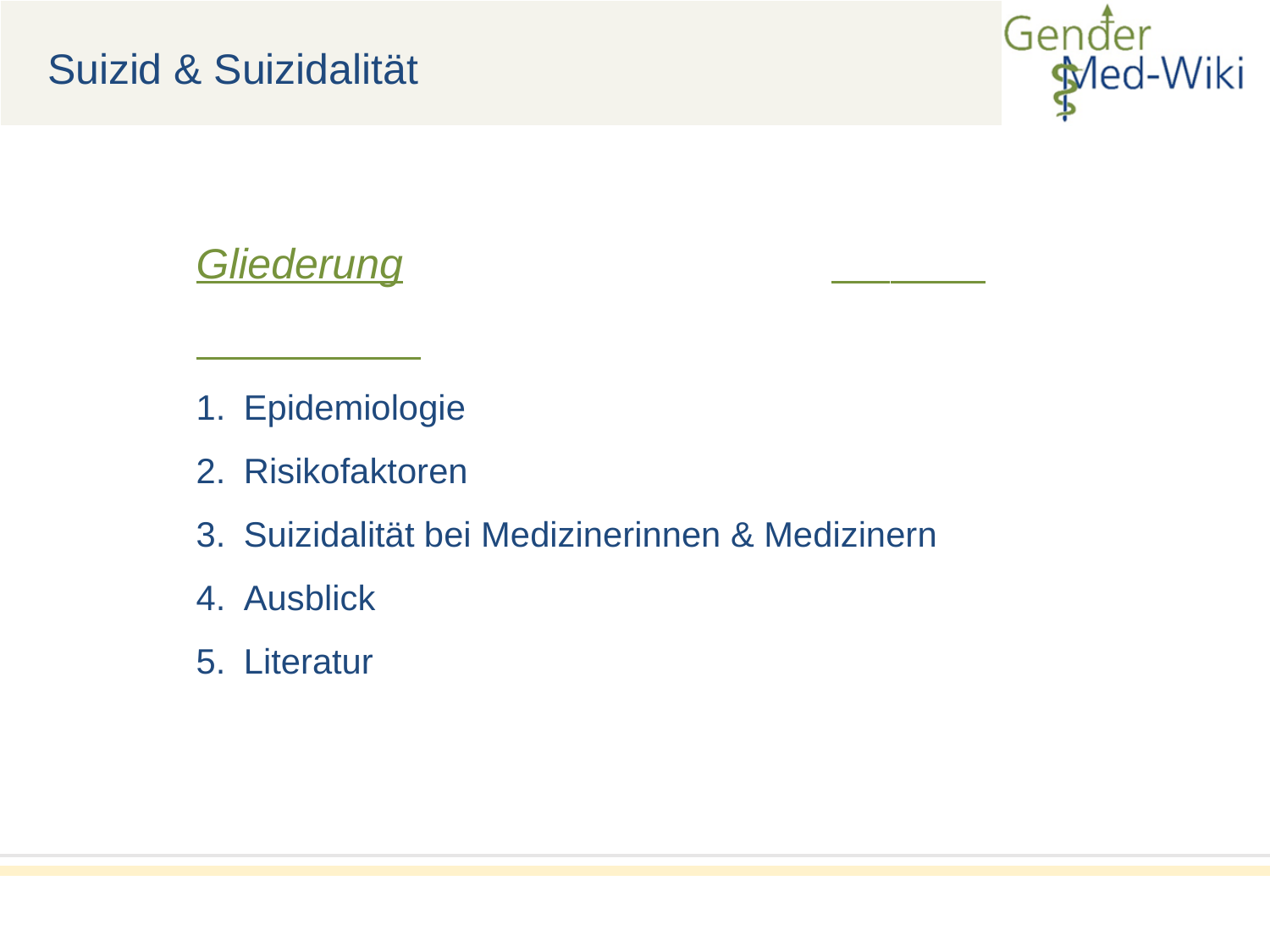

Suizid & Suizidalität
Gliederung
Epidemiologie
Risikofaktoren
Suizidalität bei Medizinerinnen & Medizinern
Ausblick
Literatur